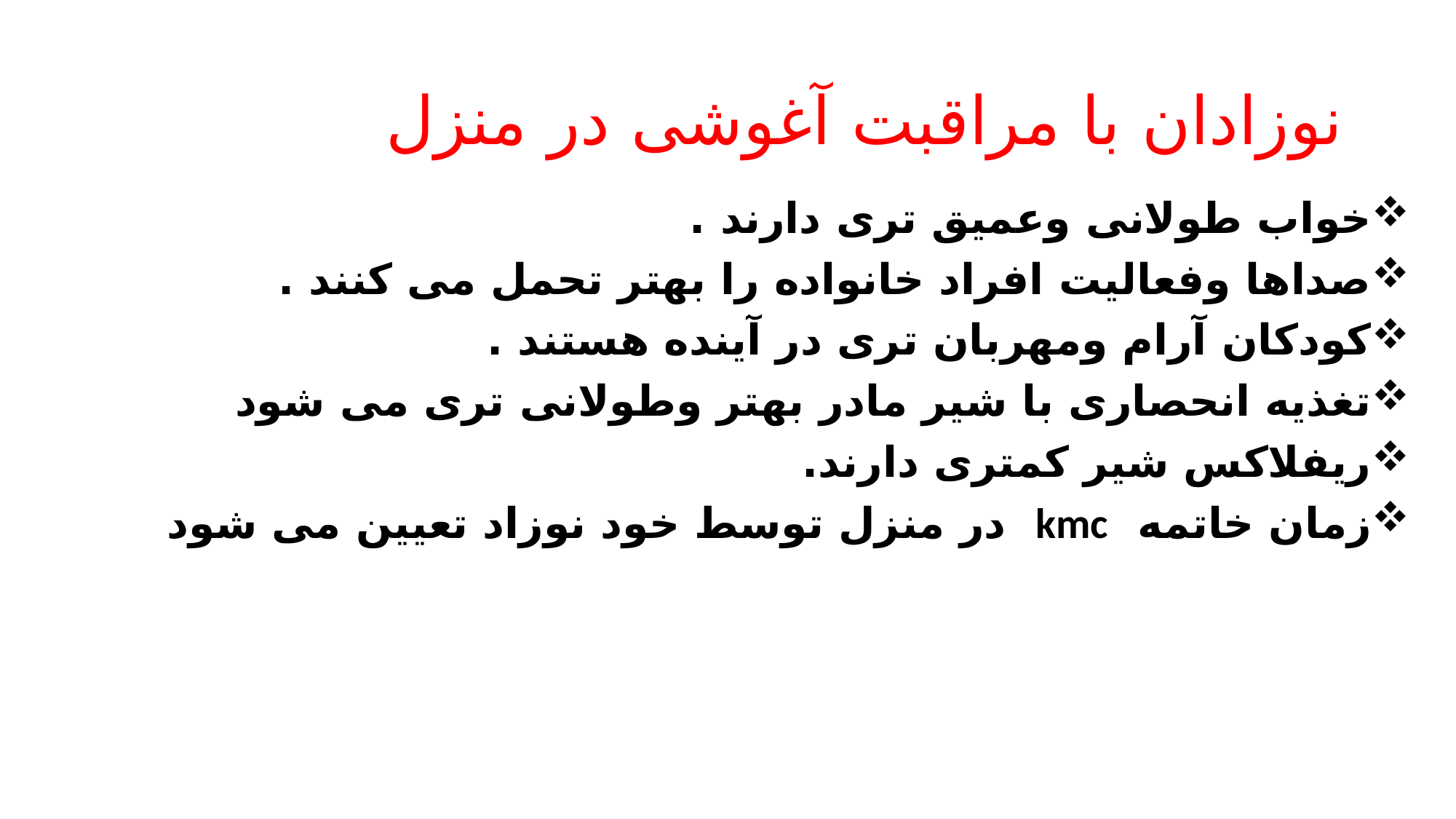

# نوزادان با مراقبت آغوشی در منزل
خواب طولانی وعمیق تری دارند .
صداها وفعالیت افراد خانواده را بهتر تحمل می کنند .
کودکان آرام ومهربان تری در آینده هستند .
تغذیه انحصاری با شیر مادر بهتر وطولانی تری می شود
ریفلاکس شیر کمتری دارند.
زمان خاتمه  kmc  در منزل توسط خود نوزاد تعیین می شود